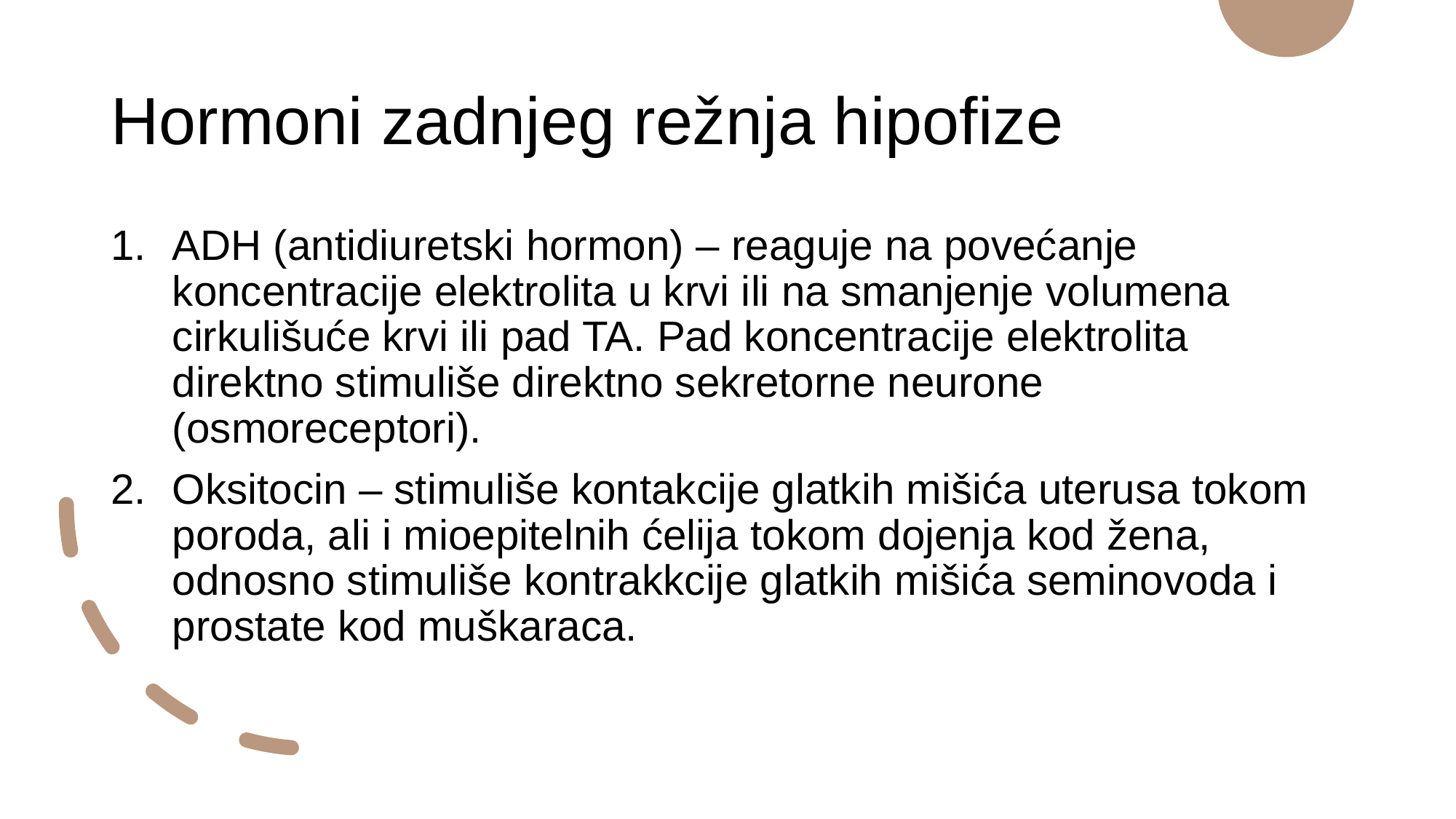

# Hormoni zadnjeg režnja hipofize
ADH (antidiuretski hormon) – reaguje na povećanje koncentracije elektrolita u krvi ili na smanjenje volumena cirkulišuće krvi ili pad TA. Pad koncentracije elektrolita direktno stimuliše direktno sekretorne neurone (osmoreceptori).
Oksitocin – stimuliše kontakcije glatkih mišića uterusa tokom poroda, ali i mioepitelnih ćelija tokom dojenja kod žena, odnosno stimuliše kontrakkcije glatkih mišića seminovoda i prostate kod muškaraca.